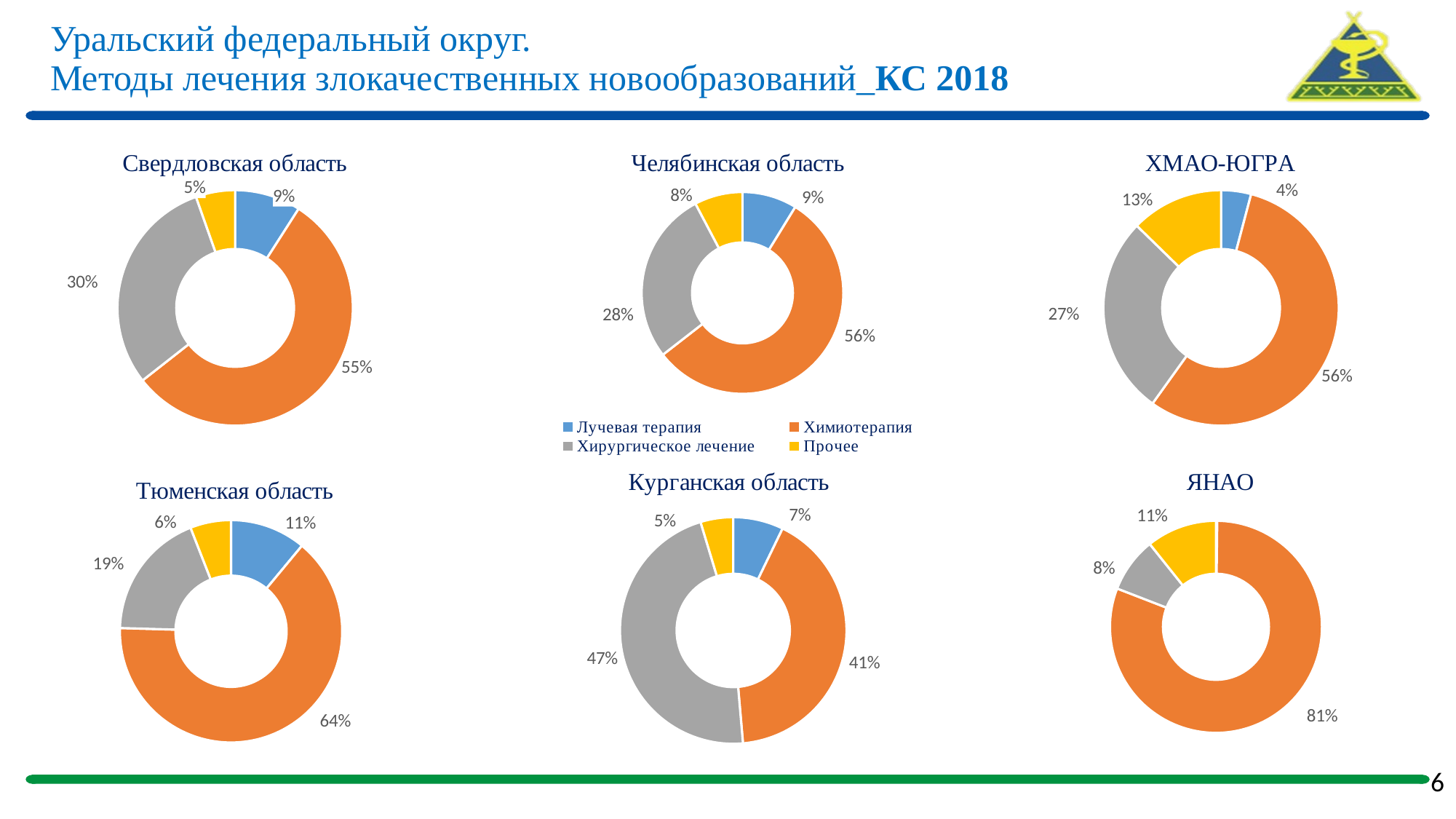

# Уральский федеральный округ. Методы лечения злокачественных новообразований_КС 2018

### Chart: Свердловская область

| Category | Свердловская область |
|---|---|
| Лучевая терапия | 4131.0 |
| Химиотерапия | 25209.0 |
| Хирургическое лечение | 13737.0 |
| Прочее | 2461.0 |

### Chart: Челябинская область

| Category | Челябинская область |
|---|---|
| Лучевая терапия | 3431.0 |
| Химиотерапия | 21769.0 |
| Хирургическое лечение | 10854.0 |
| Прочее | 3018.0 |

### Chart: ХМАО-ЮГРА

| Category | ХМАО-ЮГРА |
|---|---|
| Лучевая терапия | 477.0 |
| Химиотерапия | 6461.0 |
| Хирургическое лечение | 3172.0 |
| Прочее | 1471.0 |

### Chart: Курганская область

| Category | Курганская область |
|---|---|
| Лучевая терапия | 773.0 |
| Химиотерапия | 4457.0 |
| Хирургическое лечение | 5026.0 |
| Прочее | 501.0 |

### Chart: ЯНАО

| Category | ЯНАО |
|---|---|
| Лучевая терапия | 7.0 |
| Химиотерапия | 2975.0 |
| Хирургическое лечение | 309.0 |
| Прочее | 396.0 |

### Chart: Тюменская область

| Category | Тюменская область |
|---|---|
| Лучевая терапия | 1049.0 |
| Химиотерапия | 6132.0 |
| Хирургическое лечение | 1770.0 |
| Прочее | 565.0 |
6